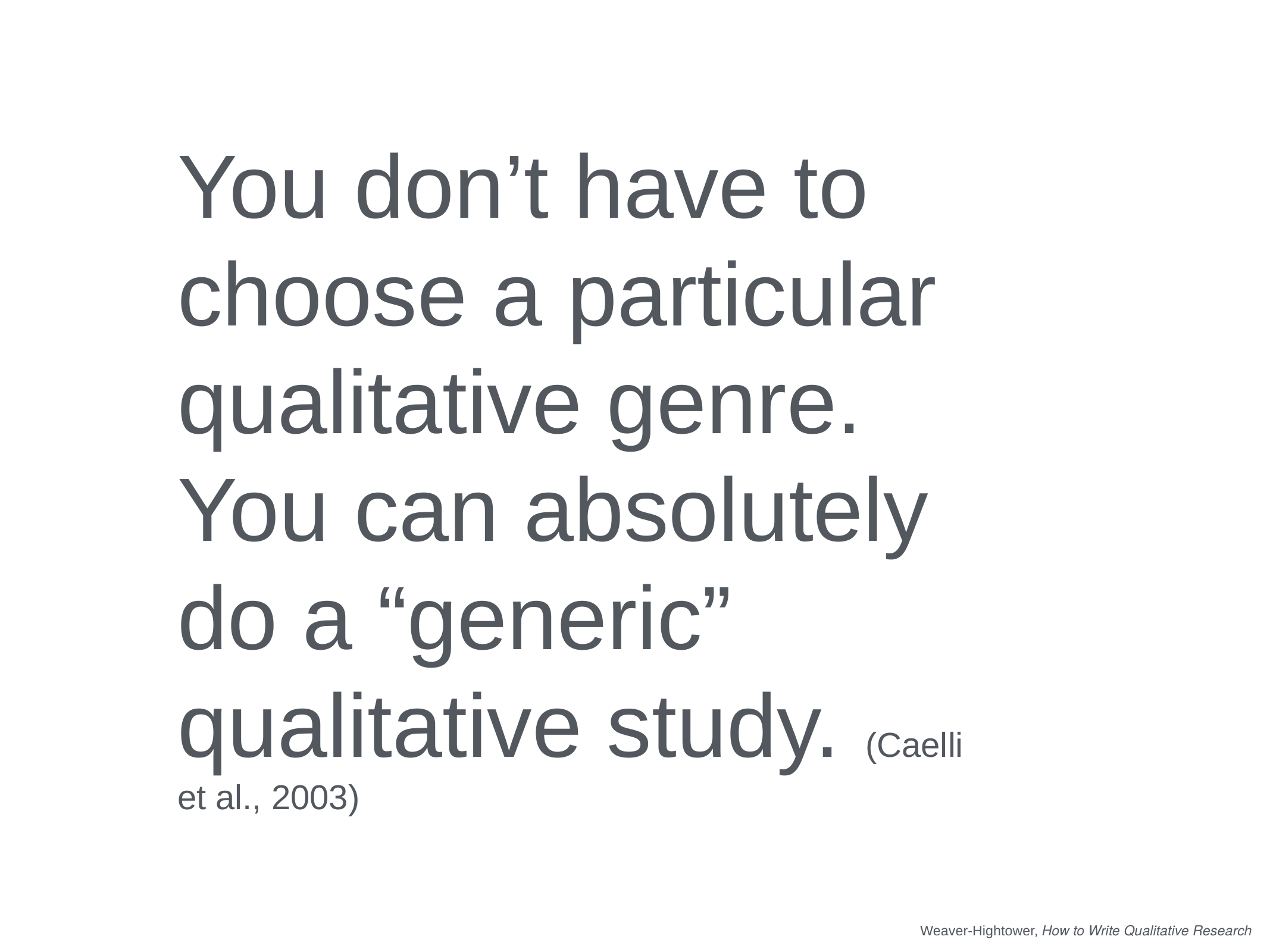

You don’t have to choose a particular qualitative genre.  You can absolutely do a “generic” qualitative study. (Caelli et al., 2003)